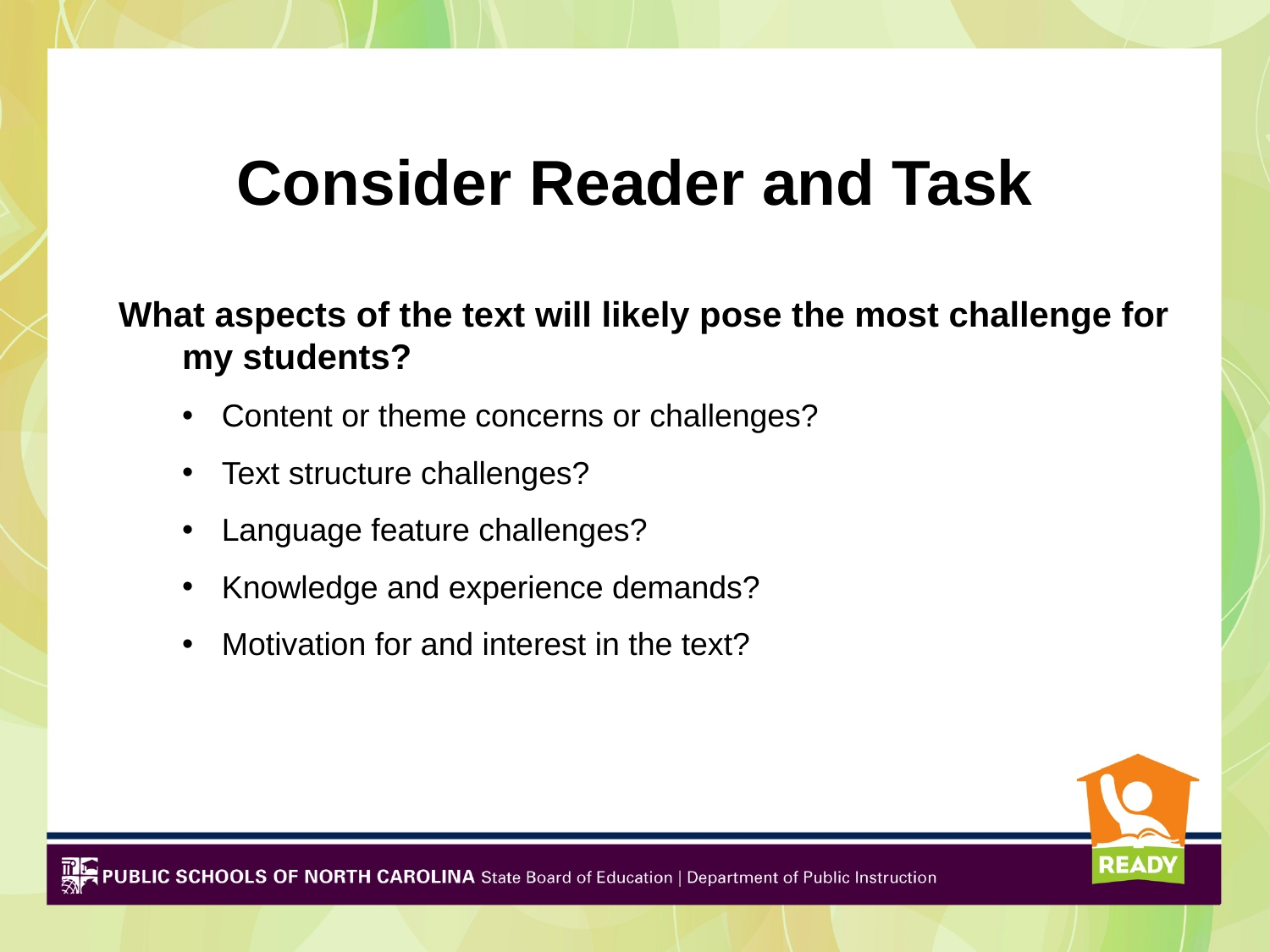

# Consider Reader and Task
What aspects of the text will likely pose the most challenge for my students?
Content or theme concerns or challenges?
Text structure challenges?
Language feature challenges?
Knowledge and experience demands?
Motivation for and interest in the text?